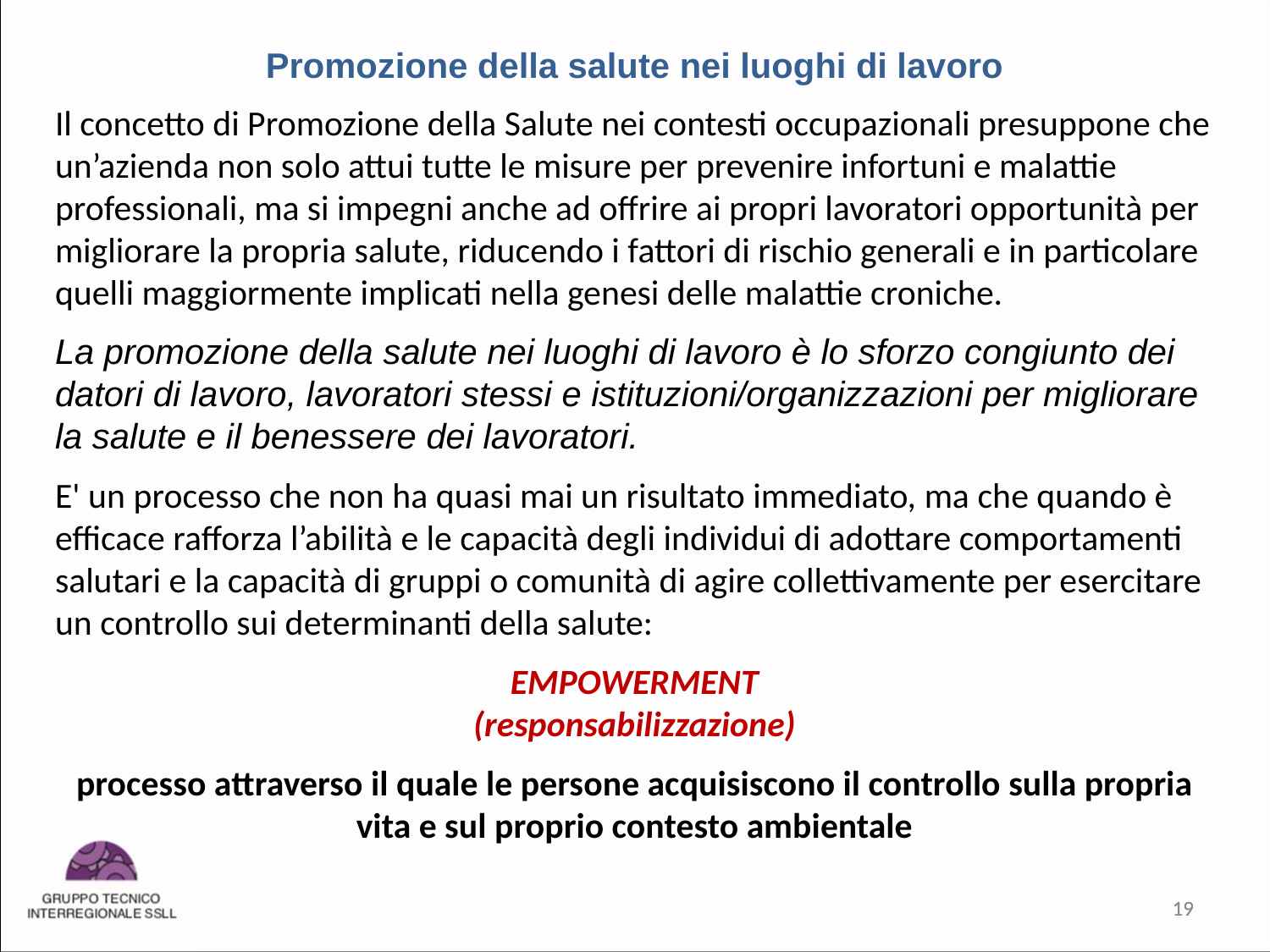

Promozione della salute nei luoghi di lavoro

Il concetto di Promozione della Salute nei contesti occupazionali presuppone che un’azienda non solo attui tutte le misure per prevenire infortuni e malattie professionali, ma si impegni anche ad offrire ai propri lavoratori opportunità per migliorare la propria salute, riducendo i fattori di rischio generali e in particolare quelli maggiormente implicati nella genesi delle malattie croniche.

La promozione della salute nei luoghi di lavoro è lo sforzo congiunto dei datori di lavoro, lavoratori stessi e istituzioni/organizzazioni per migliorare la salute e il benessere dei lavoratori.

E' un processo che non ha quasi mai un risultato immediato, ma che quando è efficace rafforza l’abilità e le capacità degli individui di adottare comportamenti salutari e la capacità di gruppi o comunità di agire collettivamente per esercitare un controllo sui determinanti della salute:

EMPOWERMENT
(responsabilizzazione)

processo attraverso il quale le persone acquisiscono il controllo sulla propria vita e sul proprio contesto ambientale

19
19